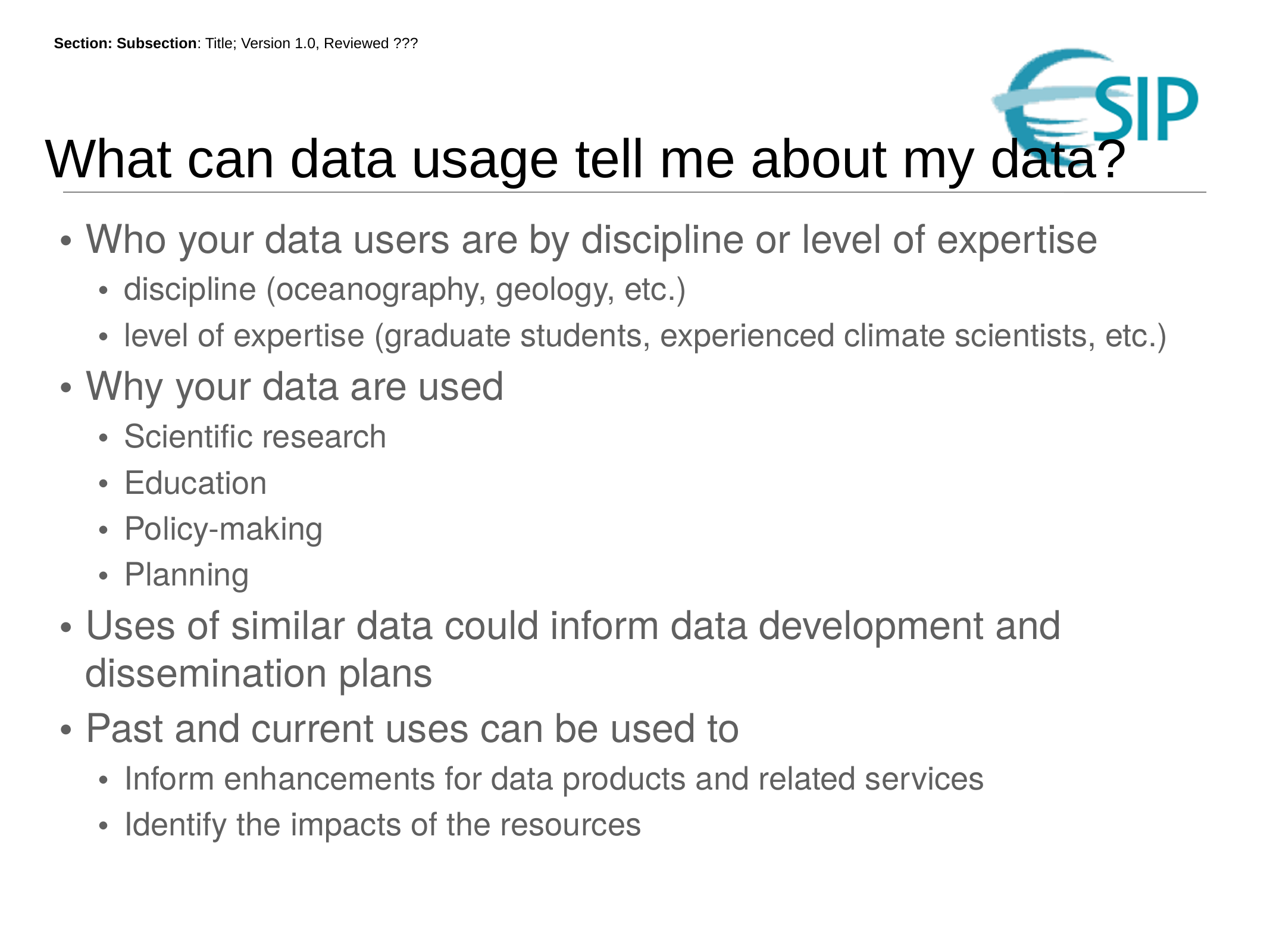

# What can data usage tell me about my data?
Who your data users are by discipline or level of expertise
discipline (oceanography, geology, etc.)
level of expertise (graduate students, experienced climate scientists, etc.)
Why your data are used
Scientific research
Education
Policy-making
Planning
Uses of similar data could inform data development and dissemination plans
Past and current uses can be used to
Inform enhancements for data products and related services
Identify the impacts of the resources